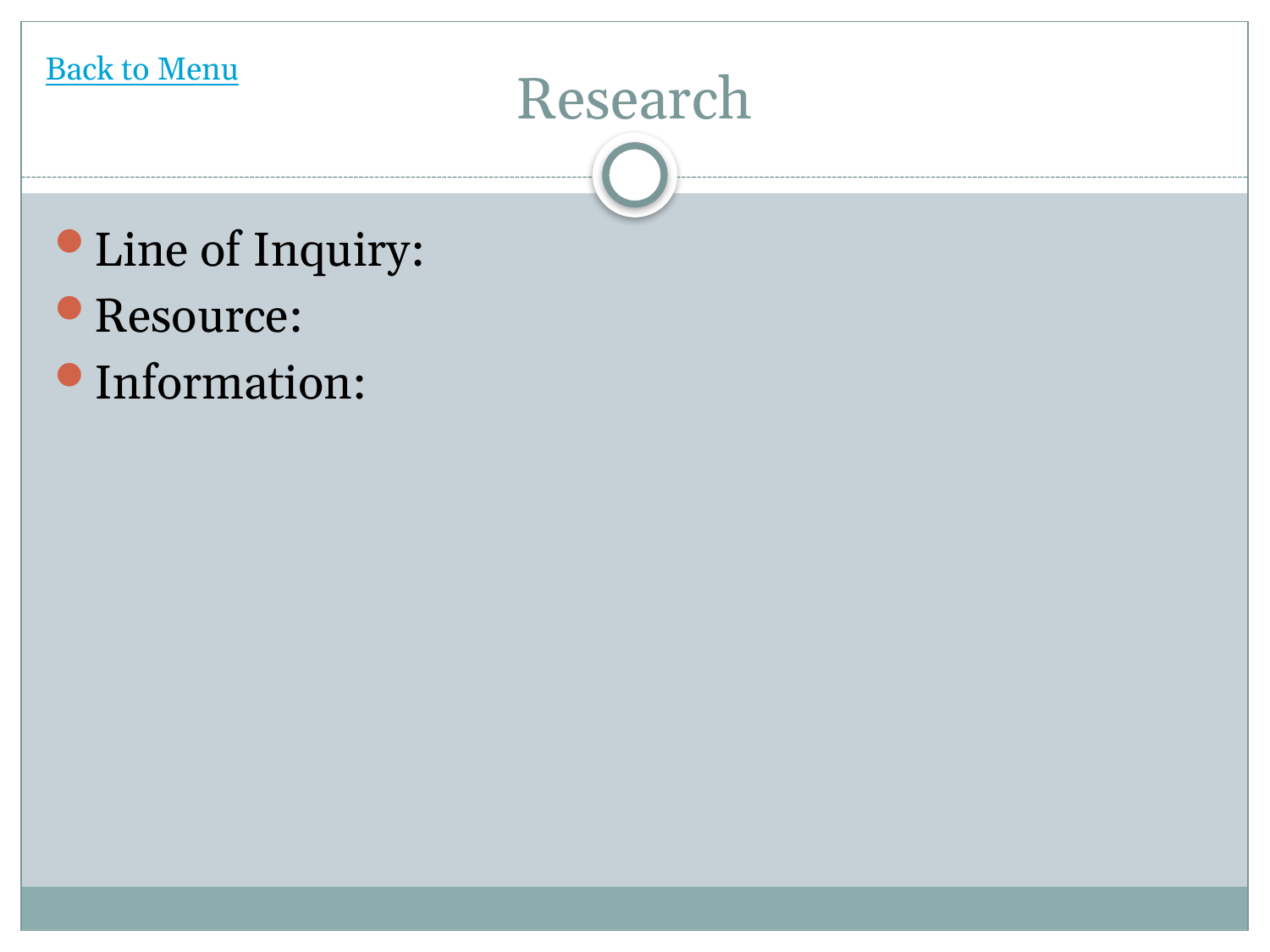

# Research
Back to Menu
Line of Inquiry:
Resource:
Information: